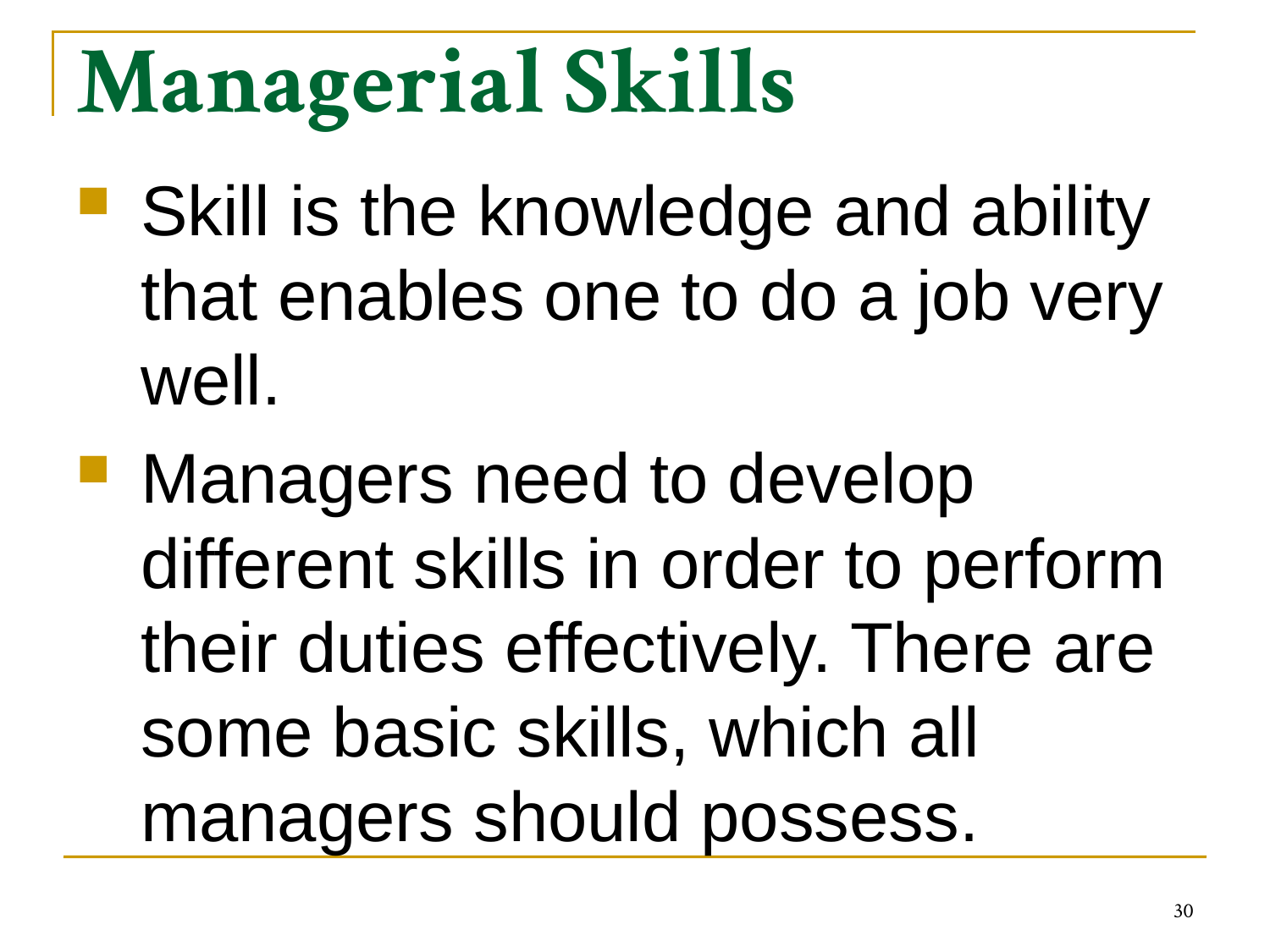

# Managerial Skills
Skill is the knowledge and ability that enables one to do a job very well.
Managers need to develop different skills in order to perform their duties effectively. There are some basic skills, which all managers should possess.
30